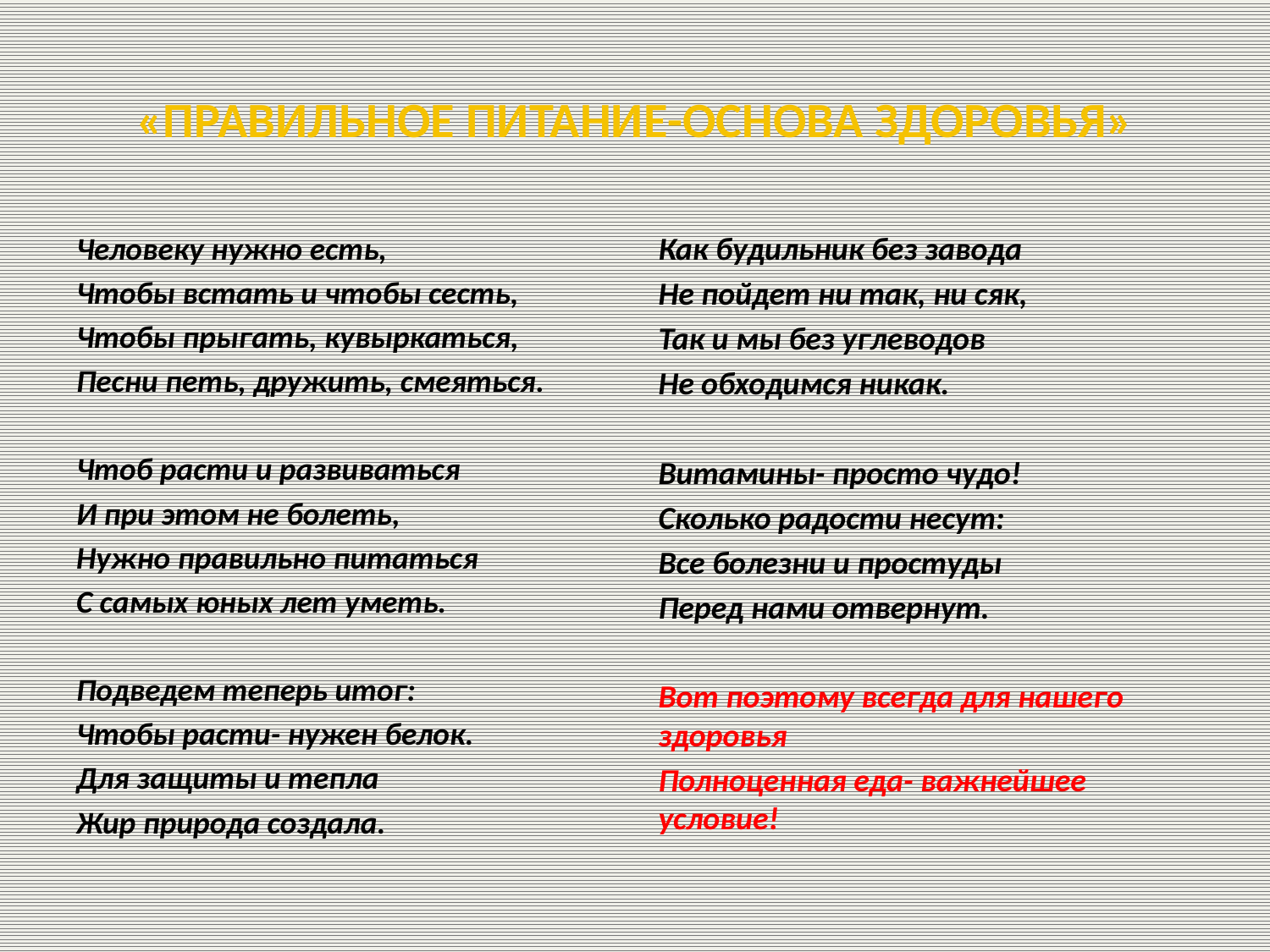

# «ПРАВИЛЬНОЕ ПИТАНИЕ-ОСНОВА ЗДОРОВЬЯ»
Человеку нужно есть,
Чтобы встать и чтобы сесть,
Чтобы прыгать, кувыркаться,
Песни петь, дружить, смеяться.

Чтоб расти и развиваться
И при этом не болеть,
Нужно правильно питаться
С самых юных лет уметь.

Подведем теперь итог:
Чтобы расти- нужен белок.
Для защиты и тепла
Жир природа создала.
Как будильник без завода
Не пойдет ни так, ни сяк,
Так и мы без углеводов
Не обходимся никак.

Витамины- просто чудо!
Сколько радости несут:
Все болезни и простуды
Перед нами отвернут.

Вот поэтому всегда для нашего здоровья
Полноценная еда- важнейшее условие!